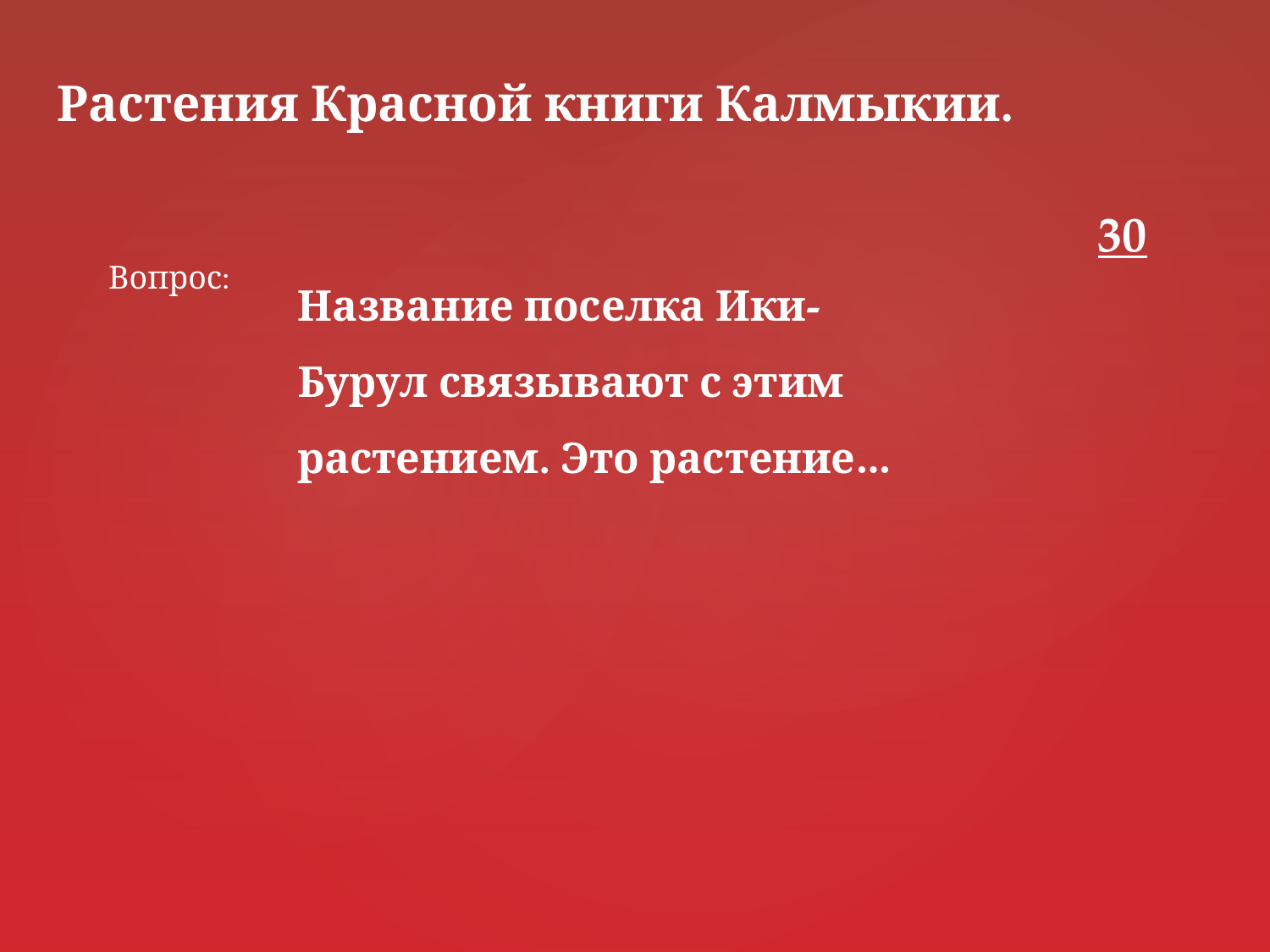

Растения Красной книги Калмыкии.
30
Название поселка Ики-Бурул связывают с этим растением. Это растение…
Вопрос: